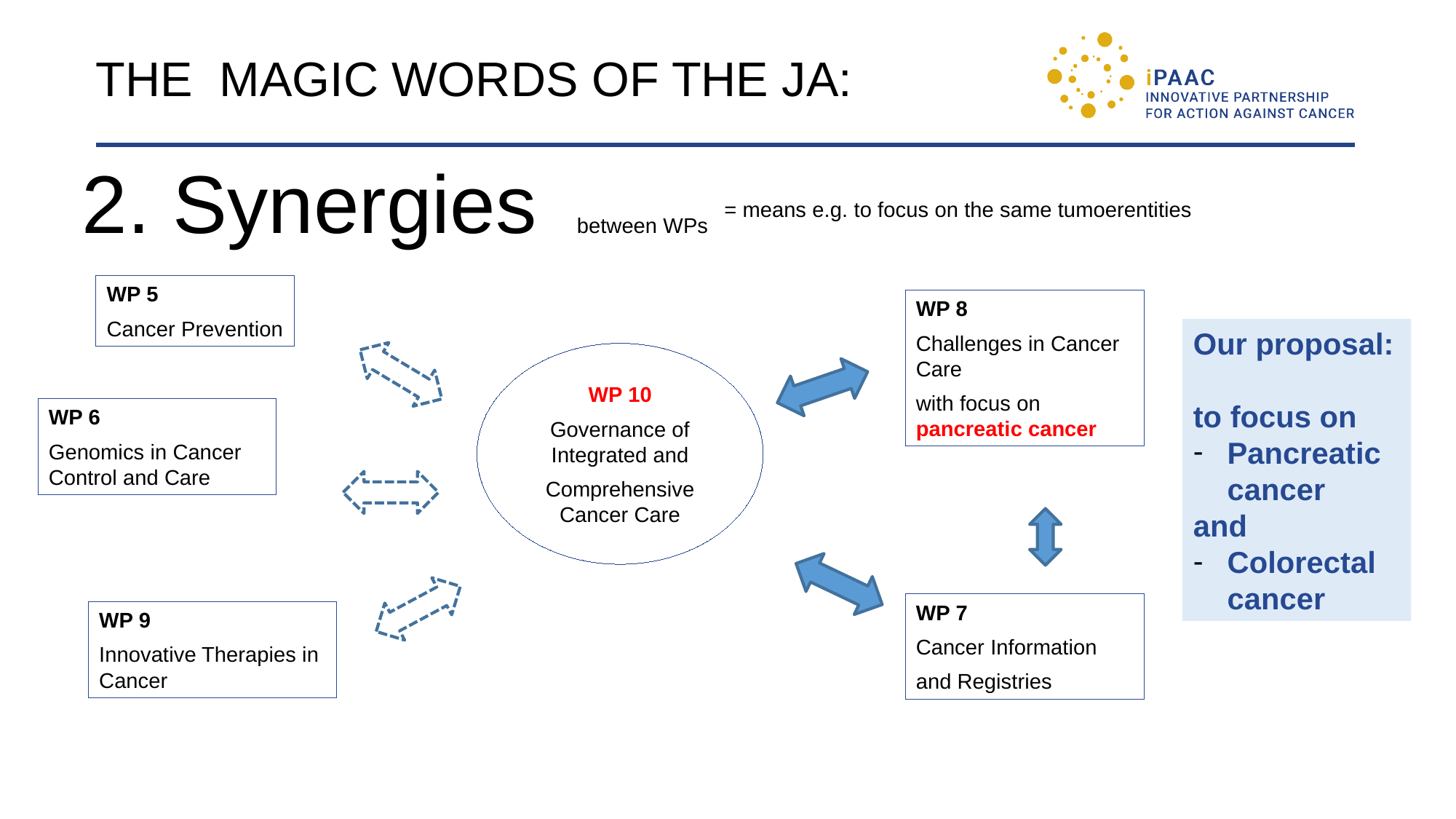

# The  Magic words of the JA:
2. Synergies between WPs
= means e.g. to focus on the same tumoerentities
WP 5
Cancer Prevention
WP 8
Challenges in Cancer Care
with focus on pancreatic cancer
Our proposal:

to focus on
Pancreatic cancer
and
Colorectal cancer
WP 10
Governance of Integrated and
Comprehensive Cancer Care

WP 6
Genomics in Cancer Control and Care

WP 7
Cancer Information
and Registries
WP 9
Innovative Therapies in Cancer

WP 10 kick-off meeting, Berlin, 07-08 May 2018